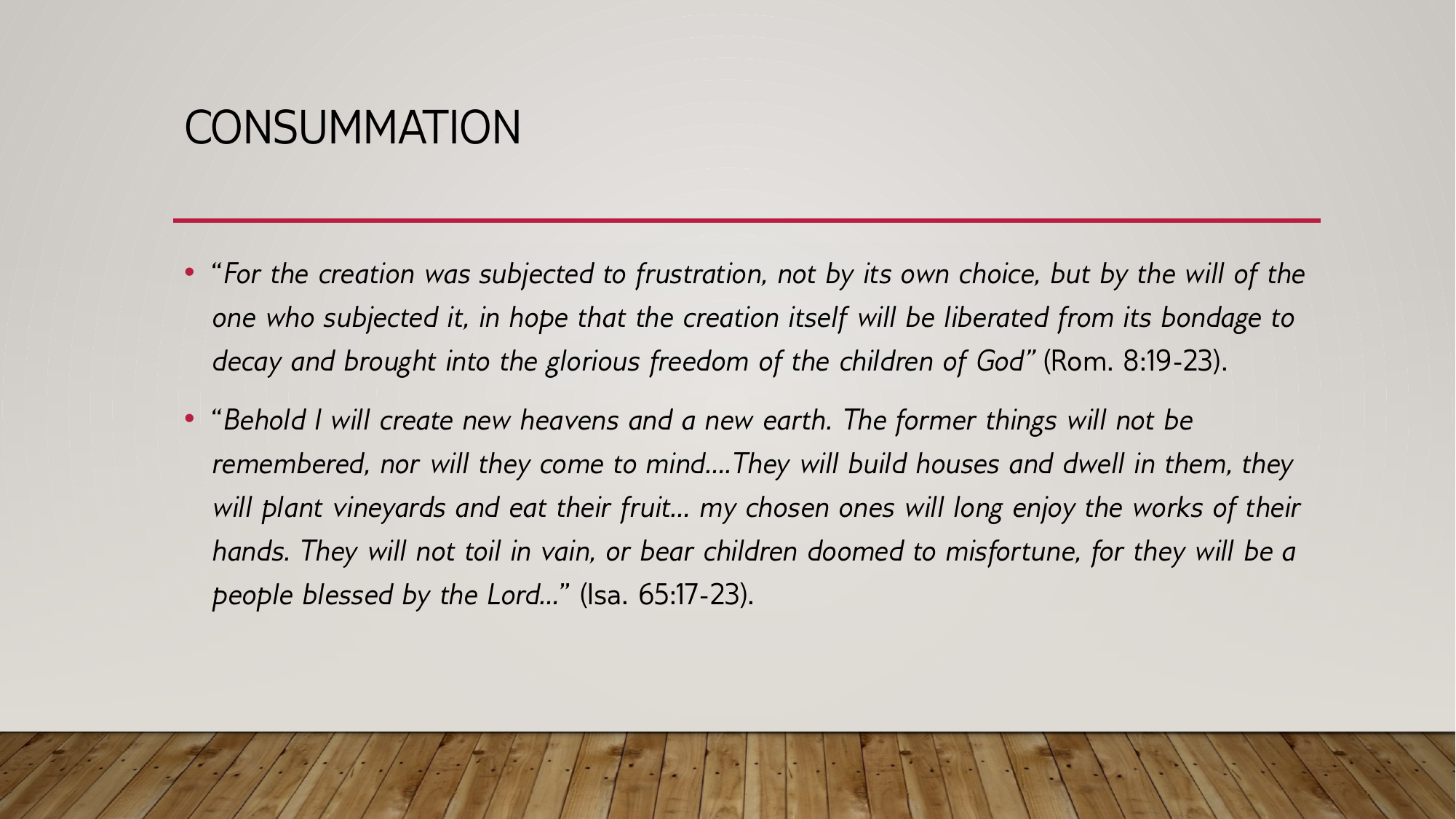

# Consummation
“For the creation was subjected to frustration, not by its own choice, but by the will of the one who subjected it, in hope that the creation itself will be liberated from its bondage to decay and brought into the glorious freedom of the children of God” (Rom. 8:19-23).
“Behold I will create new heavens and a new earth. The former things will not be remembered, nor will they come to mind….They will build houses and dwell in them, they will plant vineyards and eat their fruit… my chosen ones will long enjoy the works of their hands. They will not toil in vain, or bear children doomed to misfortune, for they will be a people blessed by the Lord…” (Isa. 65:17-23).